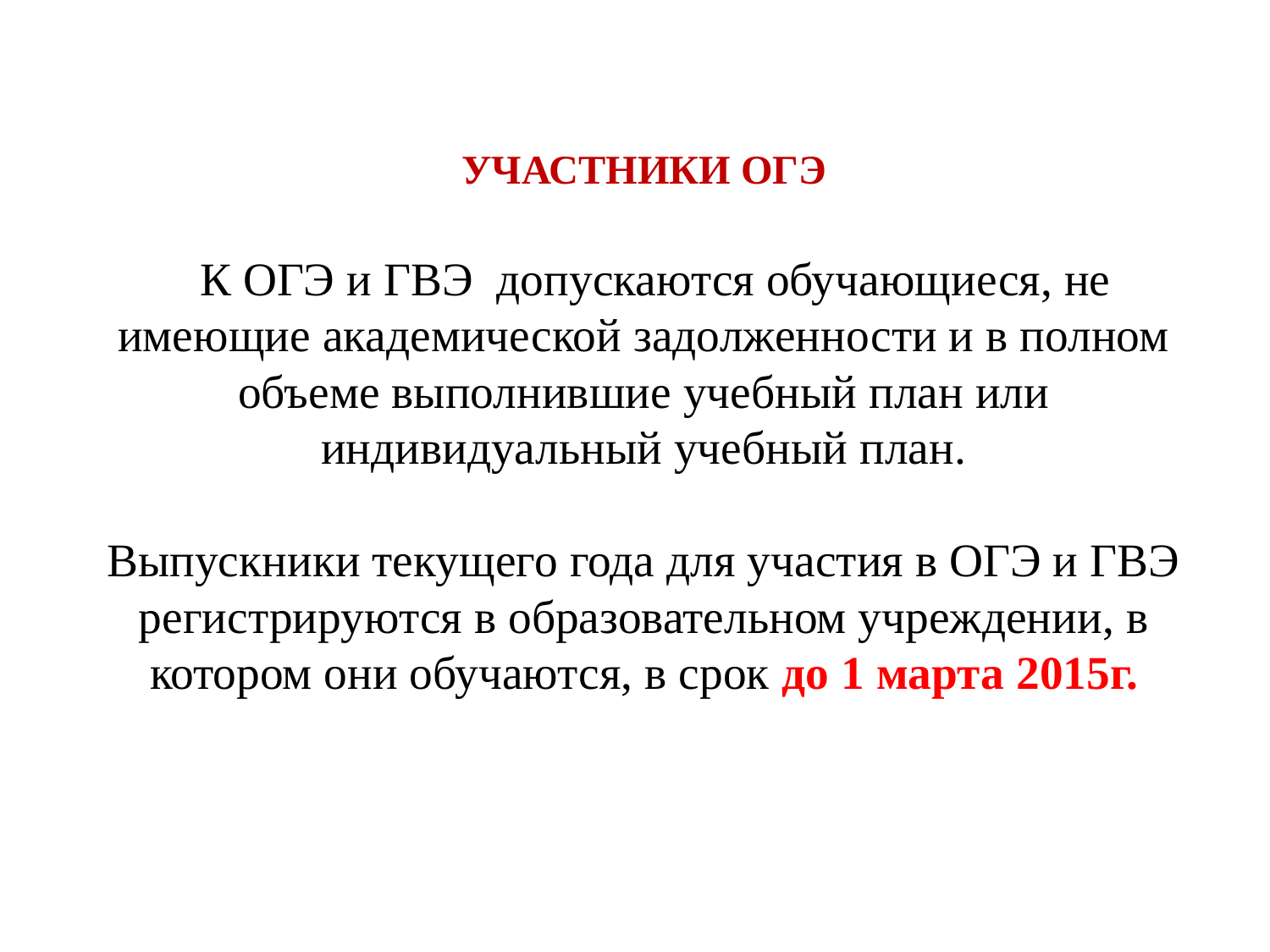

# УЧАСТНИКИ ОГЭ К ОГЭ и ГВЭ  допускаются обучающиеся, не имеющие академической задолженности и в полном объеме выполнившие учебный план или индивидуальный учебный план. Выпускники текущего года для участия в ОГЭ и ГВЭ регистрируются в образовательном учреждении, в котором они обучаются, в срок до 1 марта 2015г.